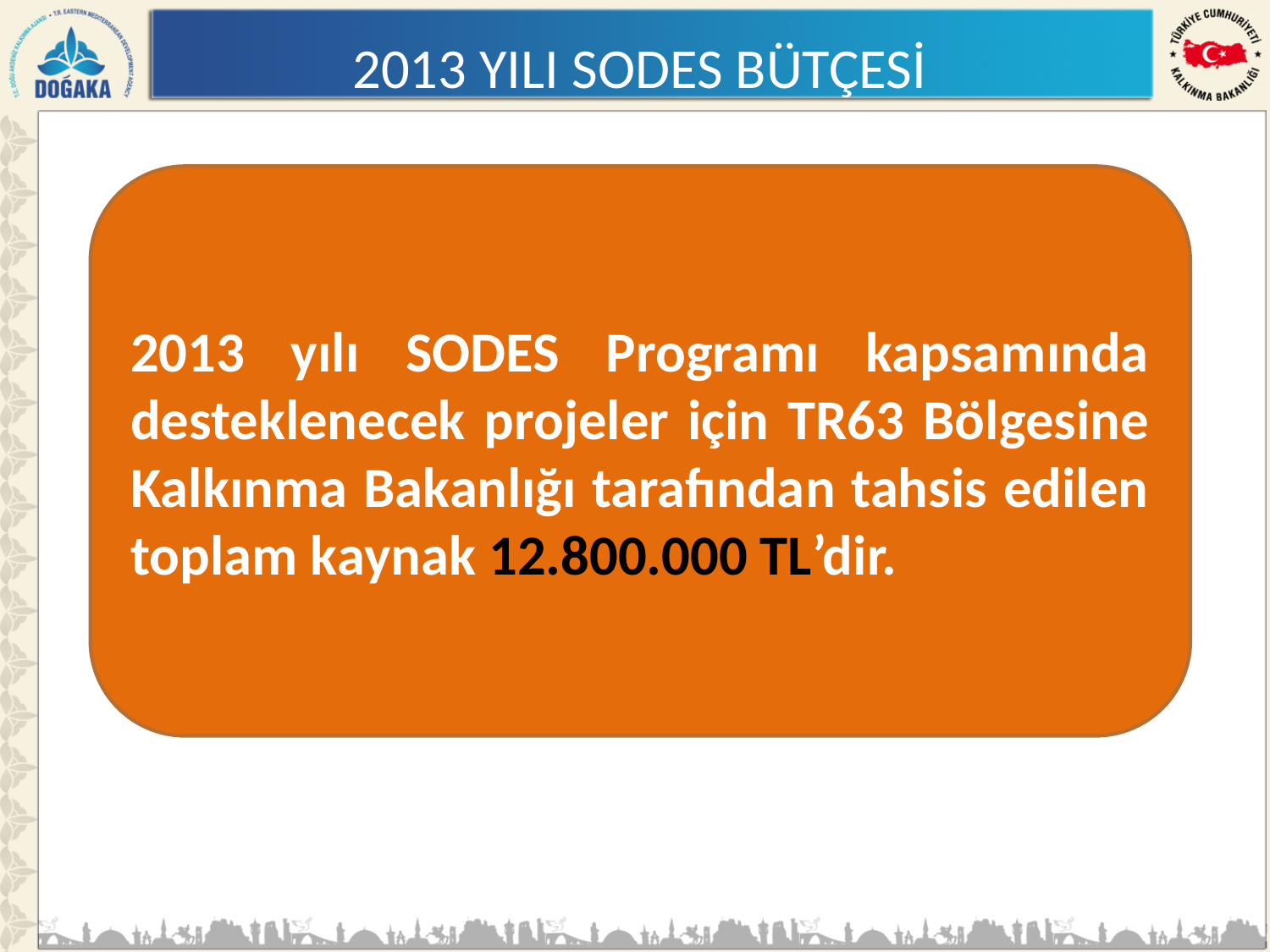

# 2013 YILI SODES BÜTÇESİ

2013 yılı SODES Programı kapsamında desteklenecek projeler için TR63 Bölgesine Kalkınma Bakanlığı tarafından tahsis edilen toplam kaynak 12.800.000 TL’dir.